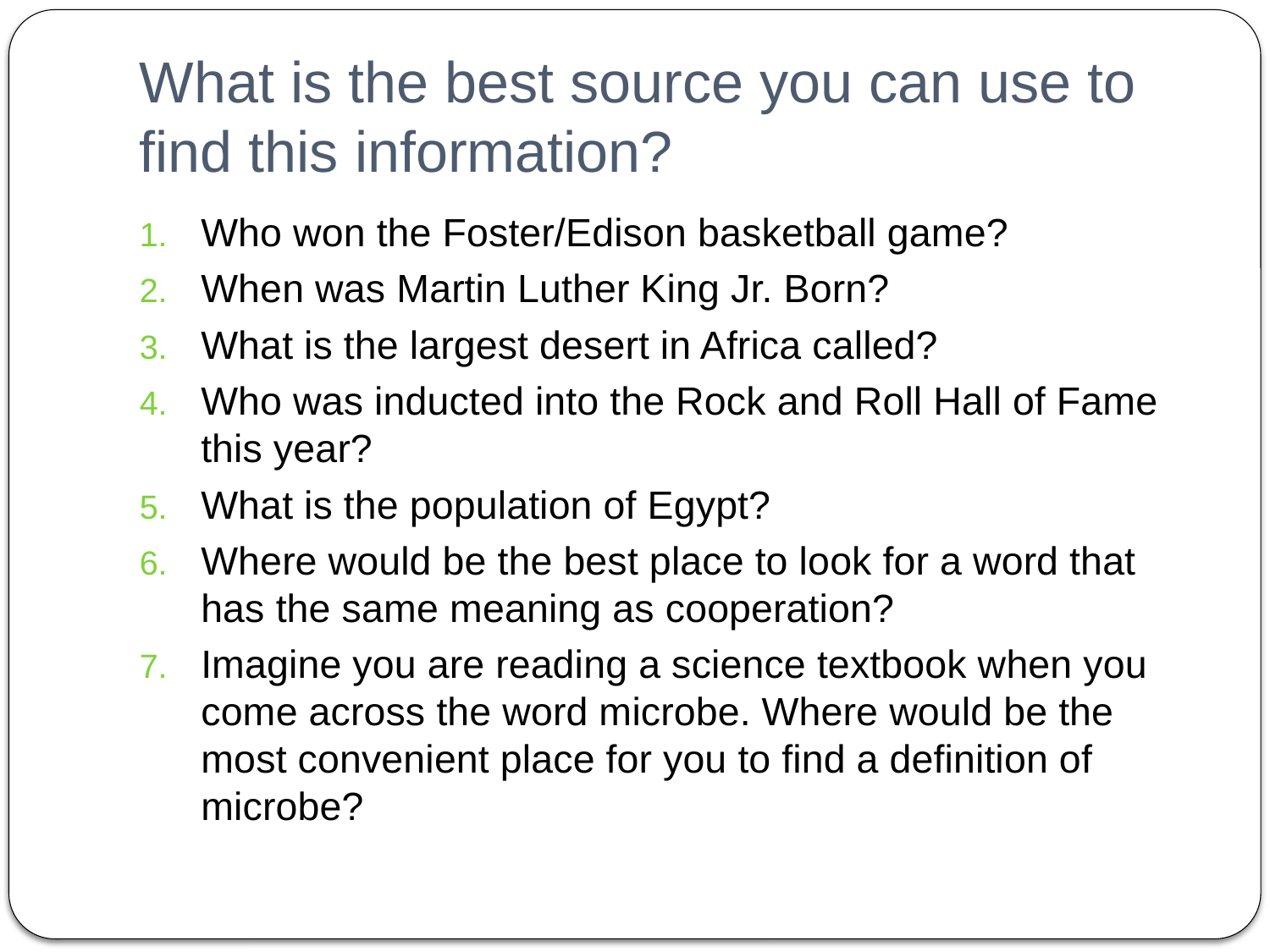

# What is the best source you can use to find this information?
Who won the Foster/Edison basketball game?
When was Martin Luther King Jr. Born?
What is the largest desert in Africa called?
Who was inducted into the Rock and Roll Hall of Fame this year?
What is the population of Egypt?
Where would be the best place to look for a word that has the same meaning as cooperation?
Imagine you are reading a science textbook when you come across the word microbe. Where would be the most convenient place for you to find a definition of microbe?